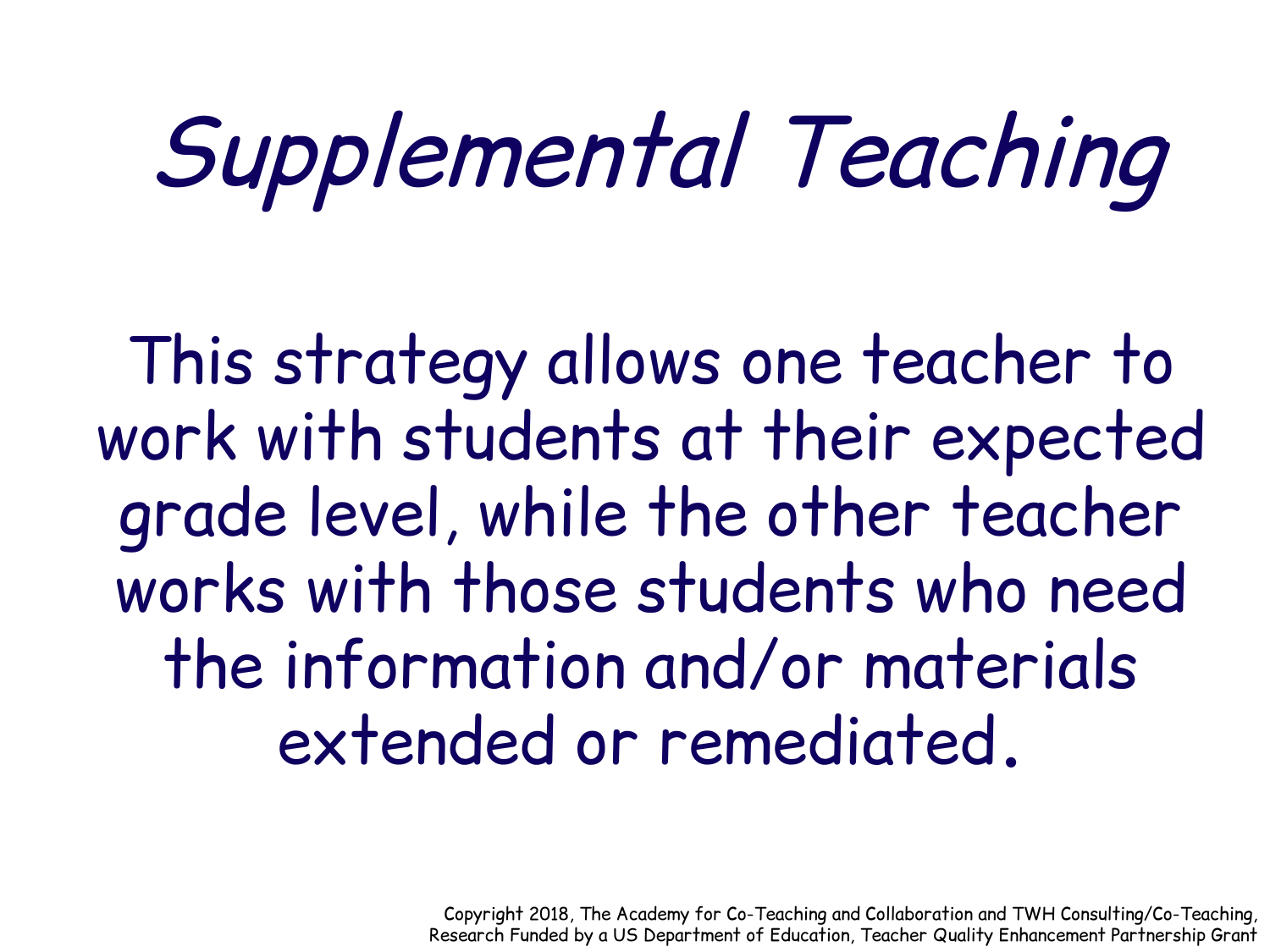

# Supplemental Teaching

	This strategy allows one teacher to work with students at their expected grade level, while the other teacher works with those students who need the information and/or materials extended or remediated.
Copyright 2018, The Academy for Co-Teaching and Collaboration and TWH Consulting/Co-Teaching,
Research Funded by a US Department of Education, Teacher Quality Enhancement Partnership Grant